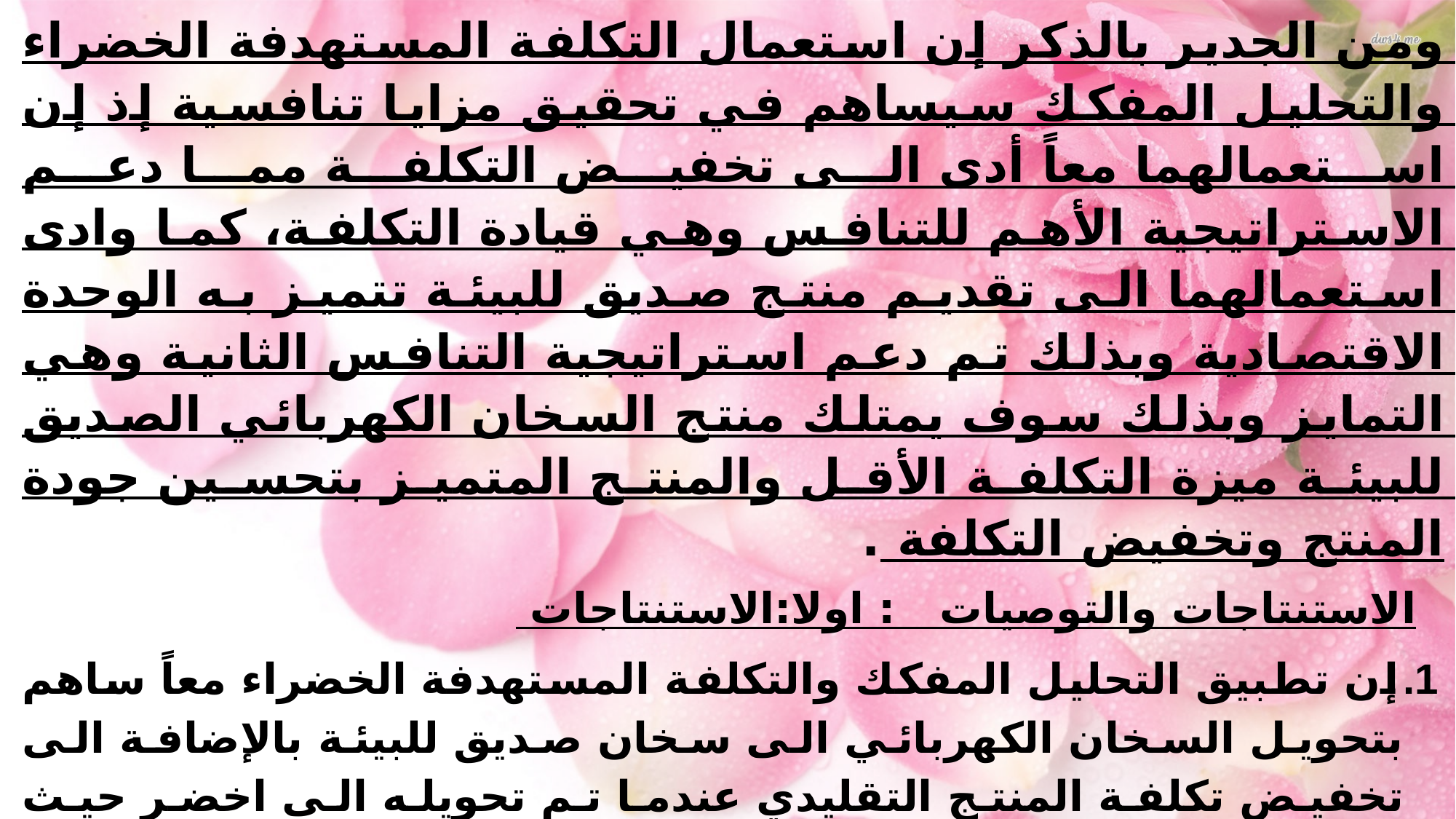

ومن الجدير بالذكر إن استعمال التكلفة المستهدفة الخضراء والتحليل المفكك سيساهم في تحقيق مزايا تنافسية إذ إن استعمالهما معاً أدى الى تخفيض التكلفة مما دعم الاستراتيجية الأهم للتنافس وهي قيادة التكلفة، كما وادى استعمالهما الى تقديم منتج صديق للبيئة تتميز به الوحدة الاقتصادية وبذلك تم دعم استراتيجية التنافس الثانية وهي التمايز وبذلك سوف يمتلك منتج السخان الكهربائي الصديق للبيئة ميزة التكلفة الأقل والمنتج المتميز بتحسين جودة المنتج وتخفيض التكلفة .
 الاستنتاجات والتوصيات   : اولا:الاستنتاجات
إن تطبيق التحليل المفكك والتكلفة المستهدفة الخضراء معاً ساهم بتحويل السخان الكهربائي الى سخان صديق للبيئة بالإضافة الى تخفيض تكلفة المنتج التقليدي عندما تم تحويله الى اخضر حيث بلغت تكلفة المنتج التقليدي (86272) دينار في حين بلغت تكلفة السخان الكهربائي الأخضر الجديد (80998) دينار وبذلك تم تحقيق تخفيض بالتكاليف مقداره (5274) دينار وبنسبة 6.1%  تقريباً. إن استعمال الرقائق الكربونية سيدعم إمكانية حصول الشركة عينة البحث على شهادة الجودة العالمية الايزو لكون تقنية التسخين هذه حاصلة على العديد من شهادات الجودة العالمية.